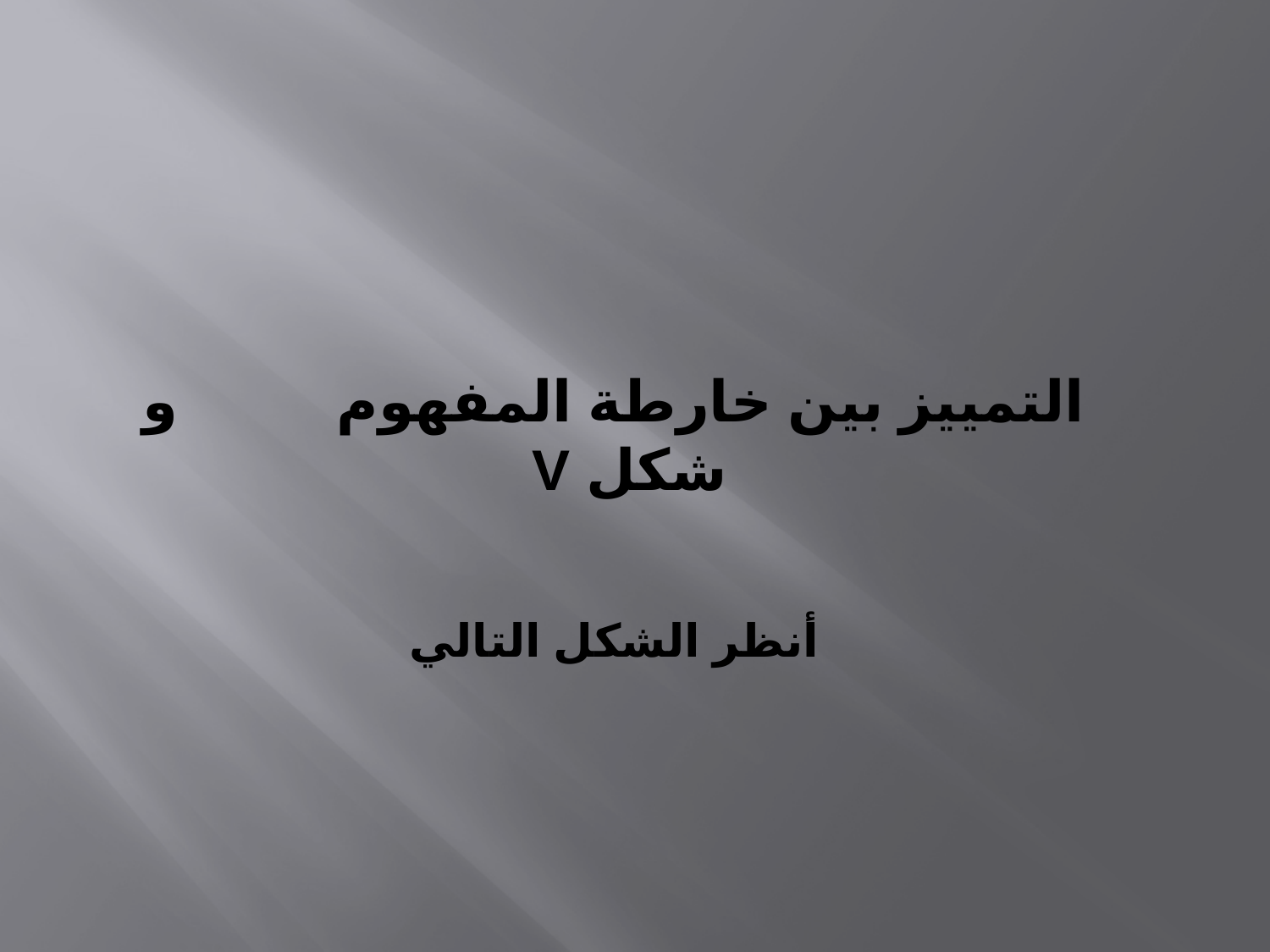

# التمييز بين خارطة المفهوم          و شكل v أنظر الشكل التالي